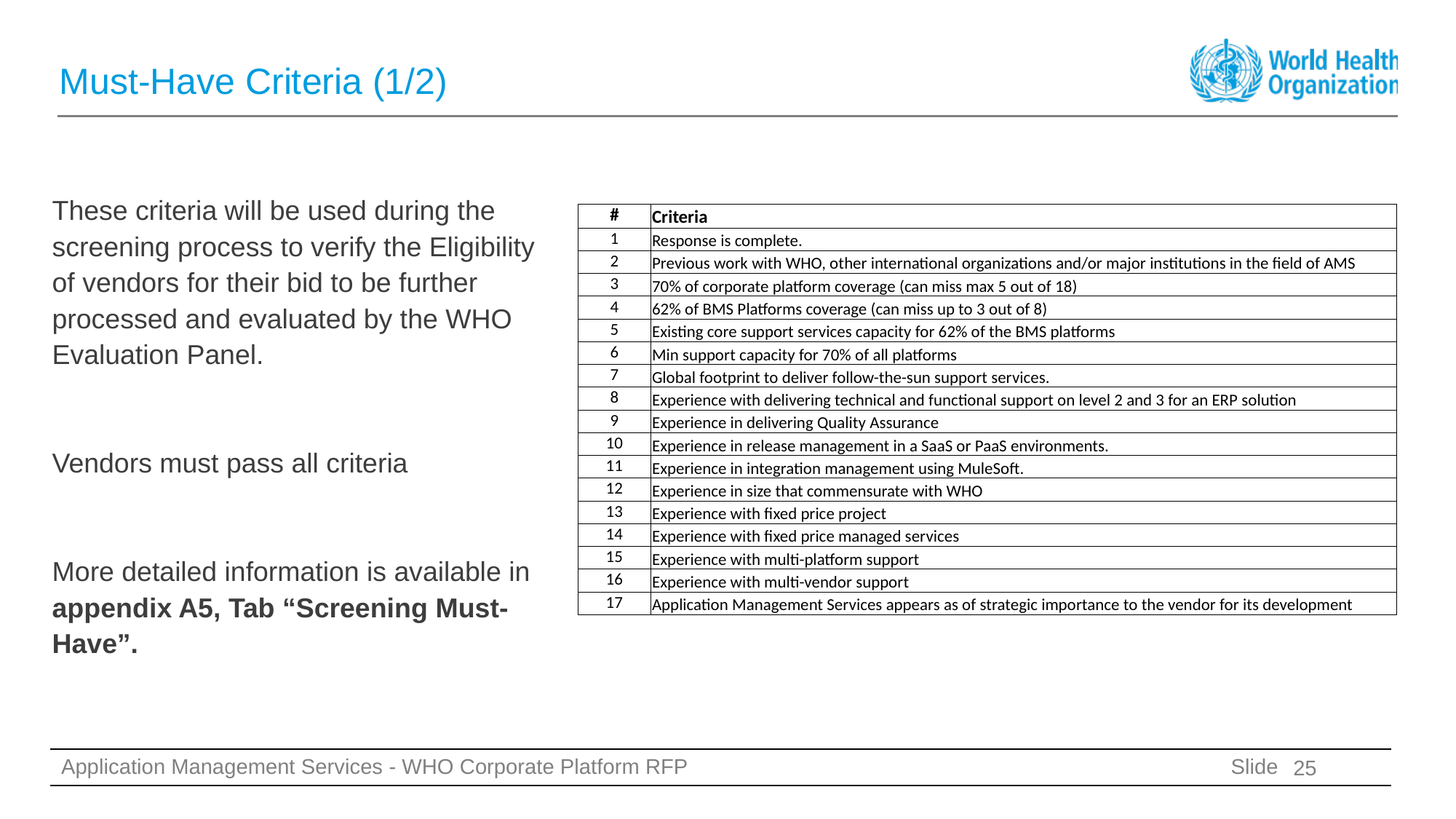

# Must-Have Criteria (1/2)
These criteria will be used during the screening process to verify the Eligibility of vendors for their bid to be further processed and evaluated by the WHO Evaluation Panel.

Vendors must pass all criteria

More detailed information is available in appendix A5, Tab “Screening Must-Have”.

| # | Criteria |
| --- | --- |
| 1 | Response is complete. |
| 2 | Previous work with WHO, other international organizations and/or major institutions in the field of AMS |
| 3 | 70% of corporate platform coverage (can miss max 5 out of 18) |
| 4 | 62% of BMS Platforms coverage (can miss up to 3 out of 8) |
| 5 | Existing core support services capacity for 62% of the BMS platforms |
| 6 | Min support capacity for 70% of all platforms |
| 7 | Global footprint to deliver follow-the-sun support services. |
| 8 | Experience with delivering technical and functional support on level 2 and 3 for an ERP solution |
| 9 | Experience in delivering Quality Assurance |
| 10 | Experience in release management in a SaaS or PaaS environments. |
| 11 | Experience in integration management using MuleSoft. |
| 12 | Experience in size that commensurate with WHO |
| 13 | Experience with fixed price project |
| 14 | Experience with fixed price managed services |
| 15 | Experience with multi-platform support |
| 16 | Experience with multi-vendor support |
| 17 | Application Management Services appears as of strategic importance to the vendor for its development |